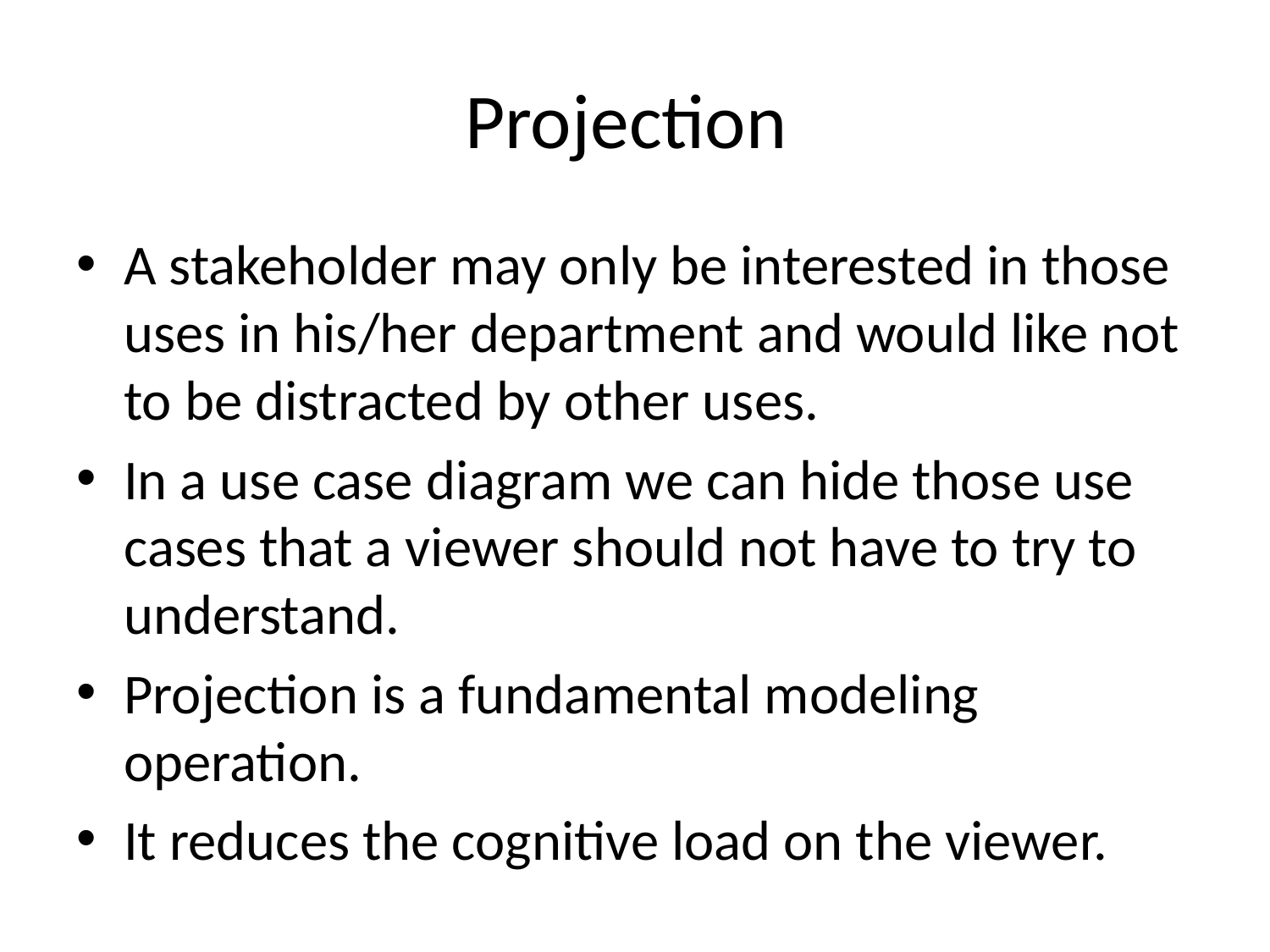

# Projection
A stakeholder may only be interested in those uses in his/her department and would like not to be distracted by other uses.
In a use case diagram we can hide those use cases that a viewer should not have to try to understand.
Projection is a fundamental modeling operation.
It reduces the cognitive load on the viewer.